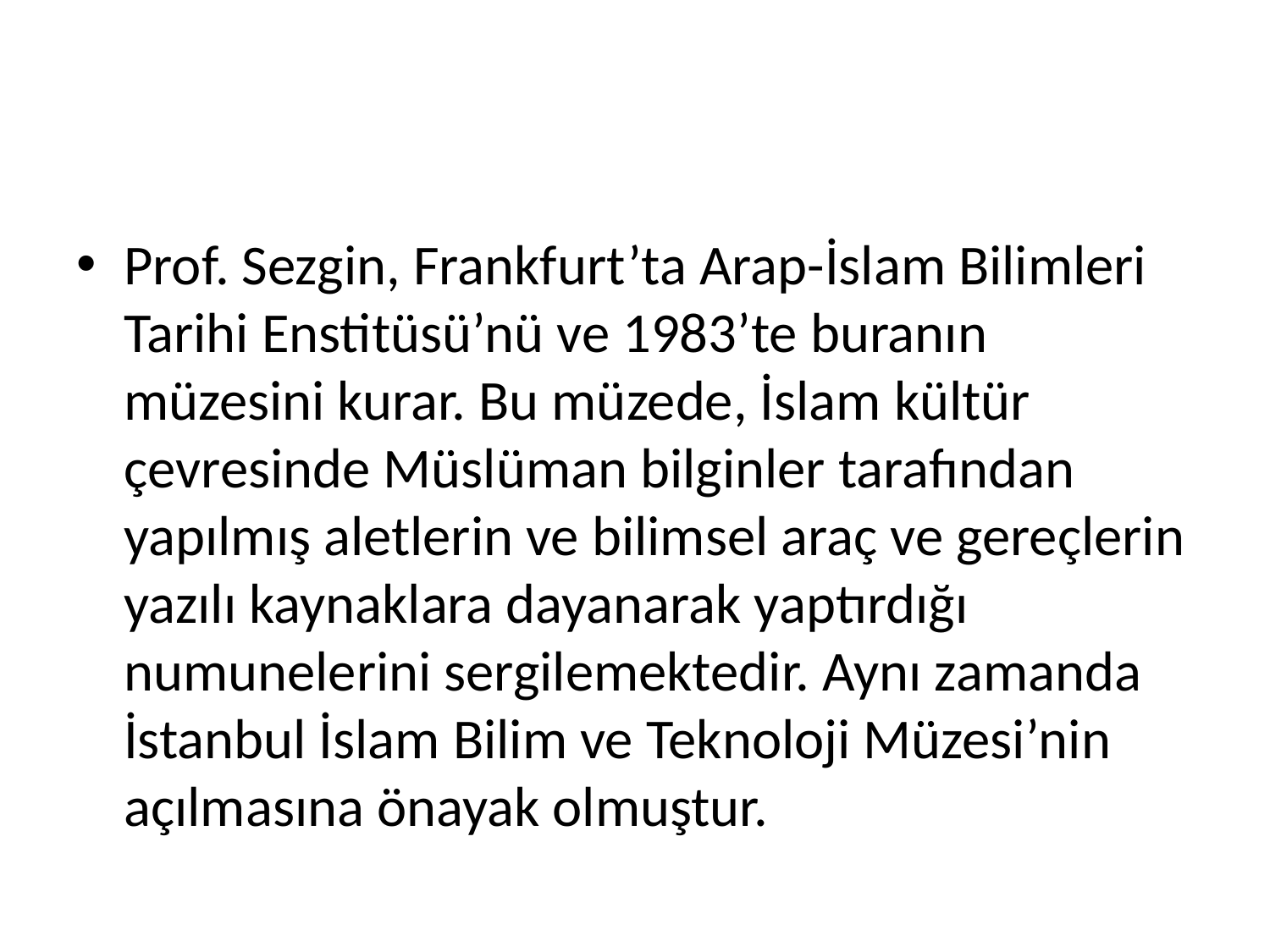

#
Prof. Sezgin, Frankfurt’ta Arap-İslam Bilimleri Tarihi Enstitüsü’nü ve 1983’te buranın müzesini kurar. Bu müzede, İslam kültür çevresinde Müslüman bilginler tarafından yapılmış aletlerin ve bilimsel araç ve gereçlerin yazılı kaynaklara dayanarak yaptırdığı numunelerini sergilemektedir. Aynı zamanda İstanbul İslam Bilim ve Teknoloji Müzesi’nin açılmasına önayak olmuştur.